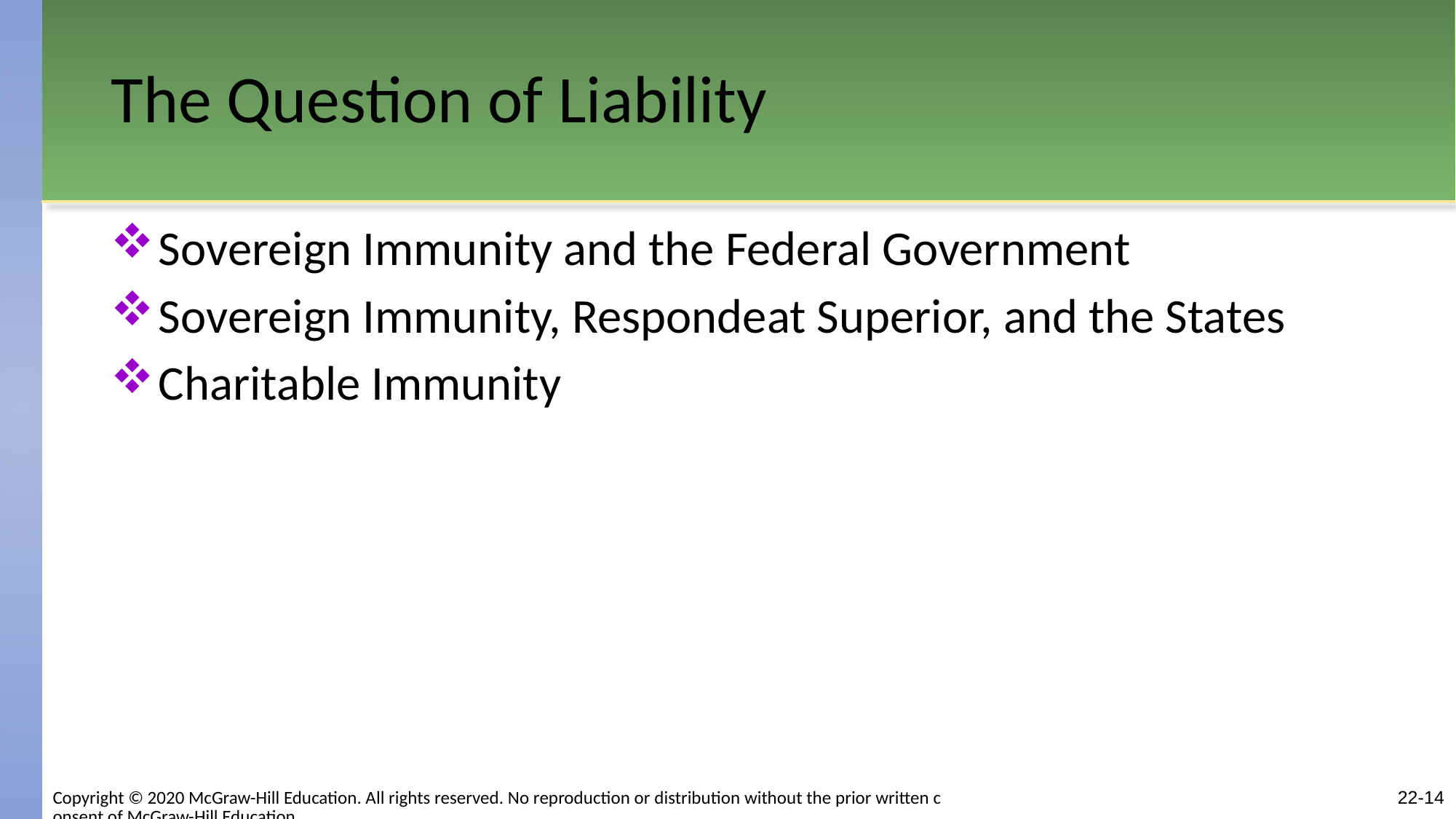

# The Question of Liability
Sovereign Immunity and the Federal Government
Sovereign Immunity, Respondeat Superior, and the States
Charitable Immunity

22-14
Copyright © 2020 McGraw-Hill Education. All rights reserved. No reproduction or distribution without the prior written consent of McGraw-Hill Education.